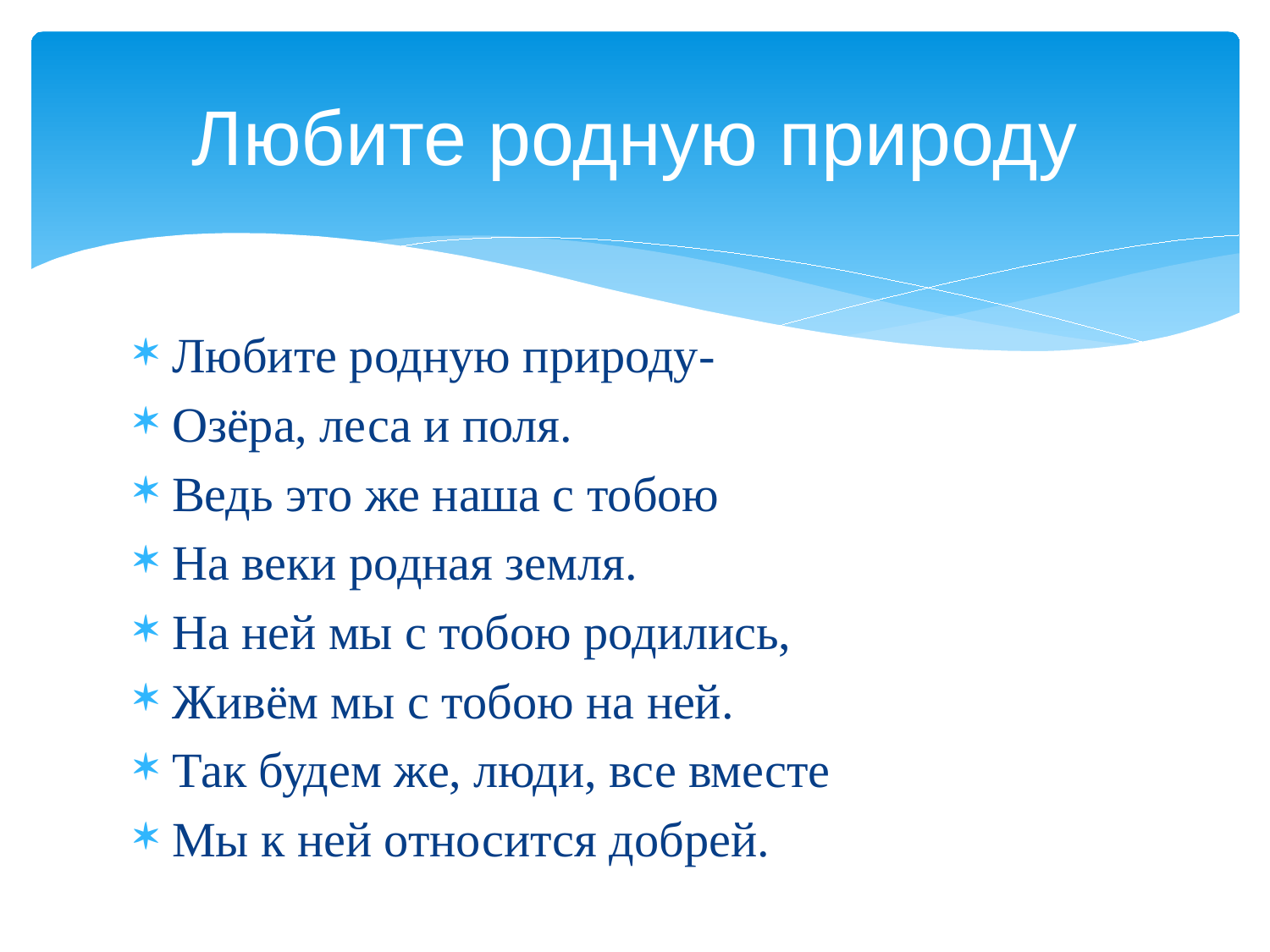

# Любите родную природу
Любите родную природу-
Озёра, леса и поля.
Ведь это же наша с тобою
На веки родная земля.
На ней мы с тобою родились,
Живём мы с тобою на ней.
Так будем же, люди, все вместе
Мы к ней относится добрей.